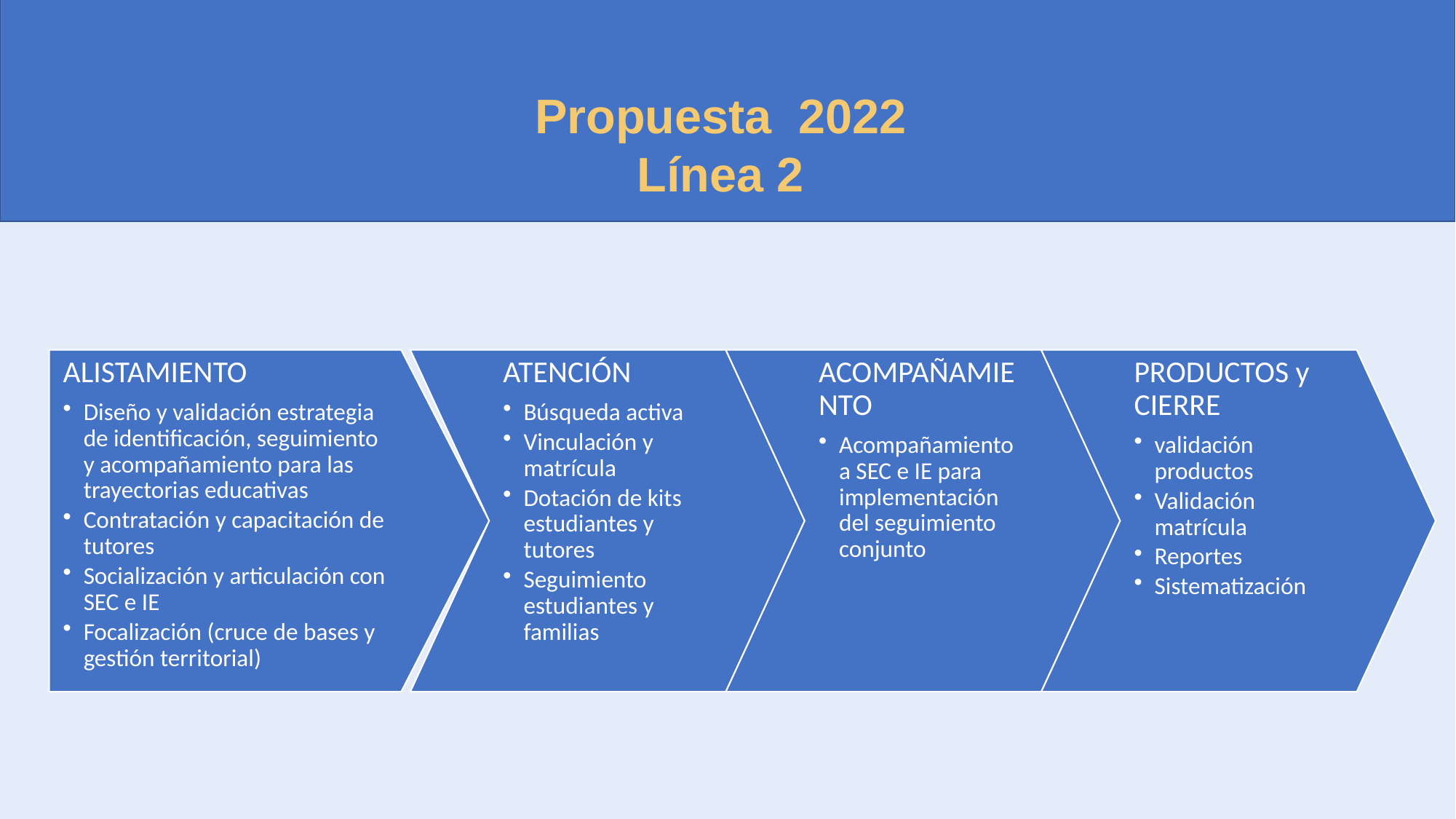

Propuesta  2022
Línea 2
ALISTAMIENTO
Diseño y validación estrategia de identificación, seguimiento y acompañamiento para las trayectorias educativas
Contratación y capacitación de tutores
Socialización y articulación con SEC e IE
Focalización (cruce de bases y gestión territorial)
ATENCIÓN
Búsqueda activa
Vinculación y matrícula
Dotación de kits estudiantes y tutores
Seguimiento estudiantes y familias

ACOMPAÑAMIENTO
Acompañamiento a SEC e IE para implementación del seguimiento conjunto
PRODUCTOS y CIERRE
validación productos
Validación matrícula
Reportes
Sistematización